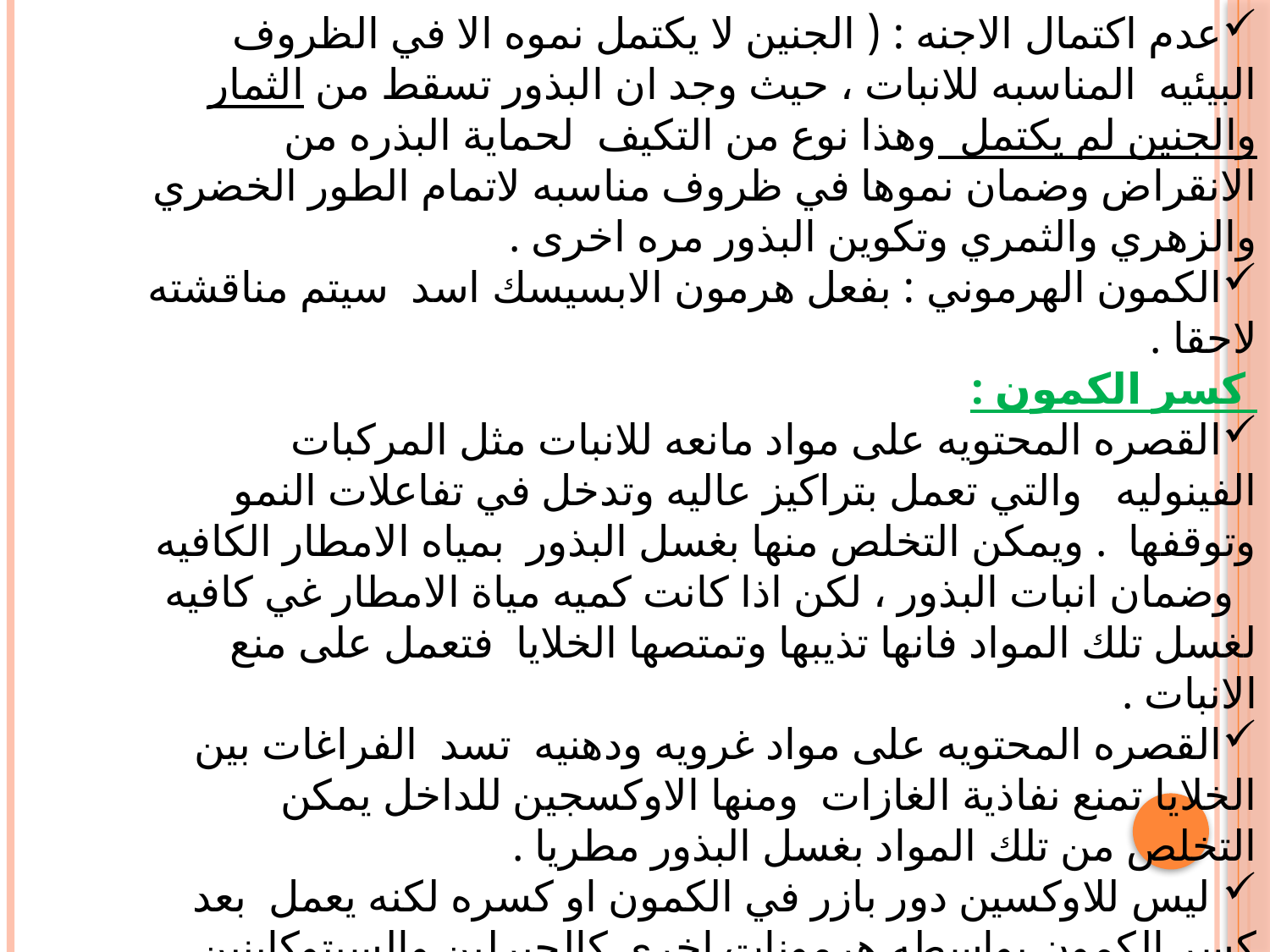

عدم اكتمال الاجنه : ( الجنين لا يكتمل نموه الا في الظروف البيئيه  المناسبه للانبات ، حيث وجد ان البذور تسقط من الثمار والجنين لم يكتمل  وهذا نوع من التكيف  لحماية البذره من الانقراض وضمان نموها في ظروف مناسبه لاتمام الطور الخضري والزهري والثمري وتكوين البذور مره اخرى .
الكمون الهرموني : بفعل هرمون الابسيسك اسد  سيتم مناقشته لاحقا .
 كسر الكمون :
القصره المحتويه على مواد مانعه للانبات مثل المركبات الفينوليه   والتي تعمل بتراكيز عاليه وتدخل في تفاعلات النمو وتوقفها  . ويمكن التخلص منها بغسل البذور  بمياه الامطار الكافيه   وضمان انبات البذور ، لكن اذا كانت كميه مياة الامطار غي كافيه لغسل تلك المواد فانها تذيبها وتمتصها الخلايا  فتعمل على منع الانبات .
القصره المحتويه على مواد غرويه ودهنيه  تسد  الفراغات بين الخلايا تمنع نفاذية الغازات  ومنها الاوكسجين للداخل يمكن التخلص من تلك المواد بغسل البذور مطريا .
 ليس للاوكسين دور بازر في الكمون او كسره لكنه يعمل  بعد كسر الكمون بواسطه هرمونات اخرى كالجبرلين والسيتوكاينين وما للحراره وطول فتره الاضاءه دورا بارزا مع هرمونات كسر الكمون .
أي ان الاوكسين يبداء عمله بعد كسر الكمون بهرمونات اخرى سنناقشها لاحقا .